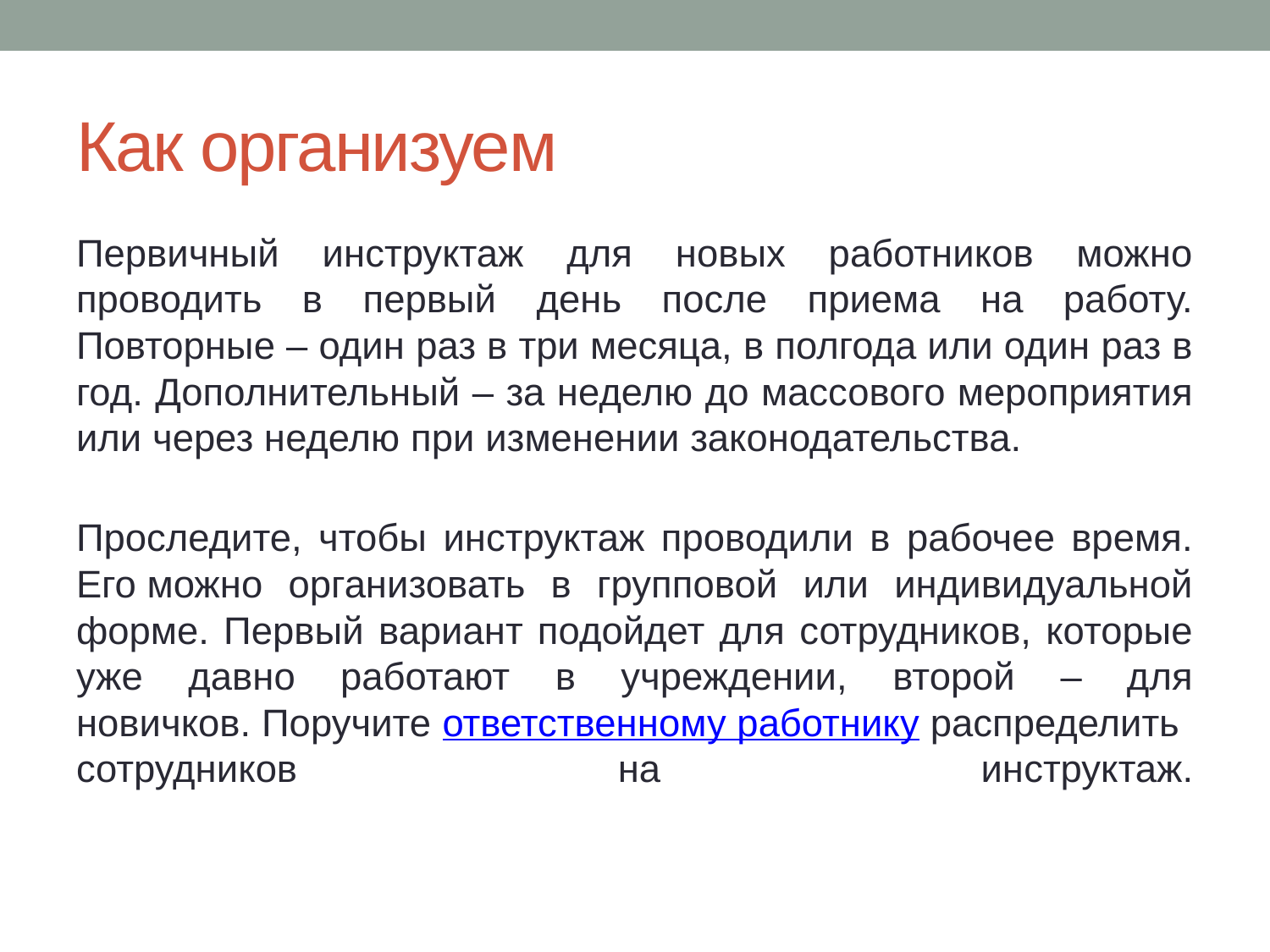

# Как организуем
Первичный инструктаж для новых работников можно проводить в первый день после приема на работу. Повторные – один раз в три месяца, в полгода или один раз в год. Дополнительный – за неделю до массового мероприятия или через неделю при изменении законодательства.
Проследите, чтобы инструктаж проводили в рабочее время. Его можно организовать в групповой или индивидуальной форме. Первый вариант подойдет для сотрудников, которые уже давно работают в учреждении, второй – для новичков. Поручите ответственному работнику распределить сотрудников на инструктаж.